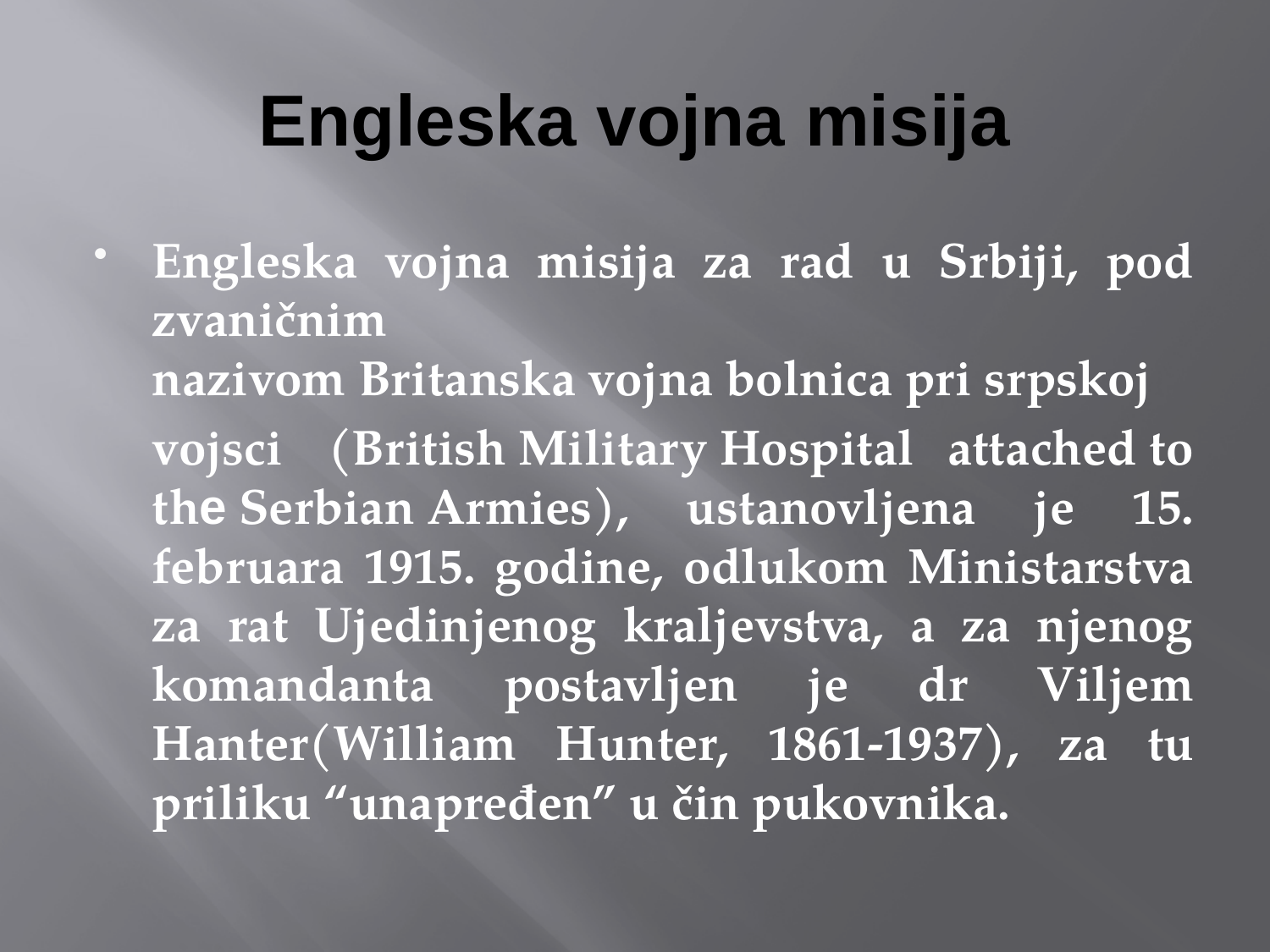

# Engleska vojna misija
Engleska vojna misija za rad u Srbiji, pod zvaničnim  nazivom Britanska vojna bolnica pri srpskoj
	vojsci  (British Military Hospital attached to thе Serbian Armies), ustanovljena je 15. februara 1915. godine, odlukom Ministarstva za rat Ujedinjenog kraljevstva, a za njenog komandanta postavljen je dr Viljem Hanter(William Hunter, 1861-1937), za tu priliku “unapređen” u čin pukovnika.